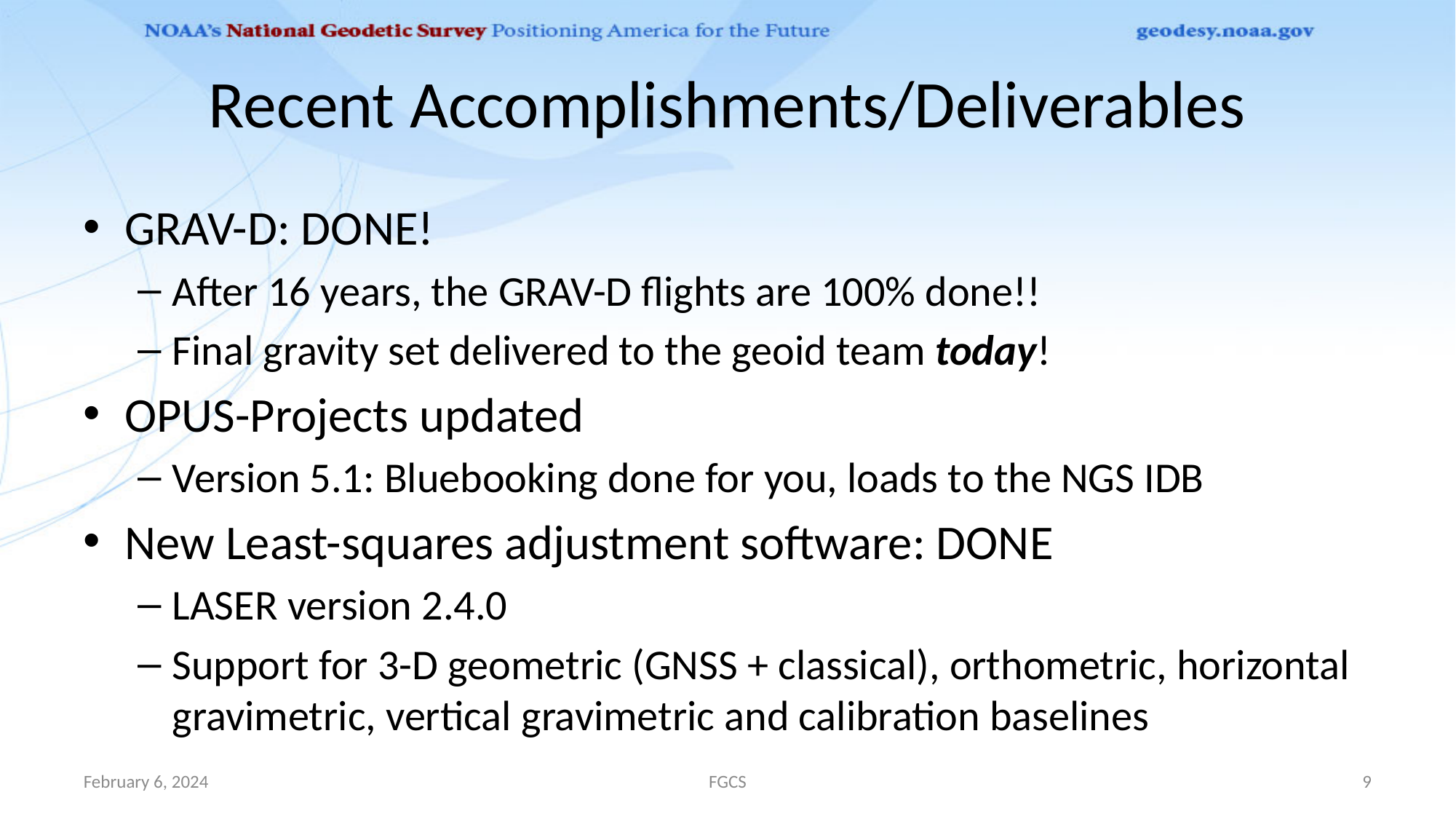

# Recent Accomplishments/Deliverables
GRAV-D: DONE!
After 16 years, the GRAV-D flights are 100% done!!
Final gravity set delivered to the geoid team today!
OPUS-Projects updated
Version 5.1: Bluebooking done for you, loads to the NGS IDB
New Least-squares adjustment software: DONE
LASER version 2.4.0
Support for 3-D geometric (GNSS + classical), orthometric, horizontal gravimetric, vertical gravimetric and calibration baselines

February 6, 2024
FGCS
9